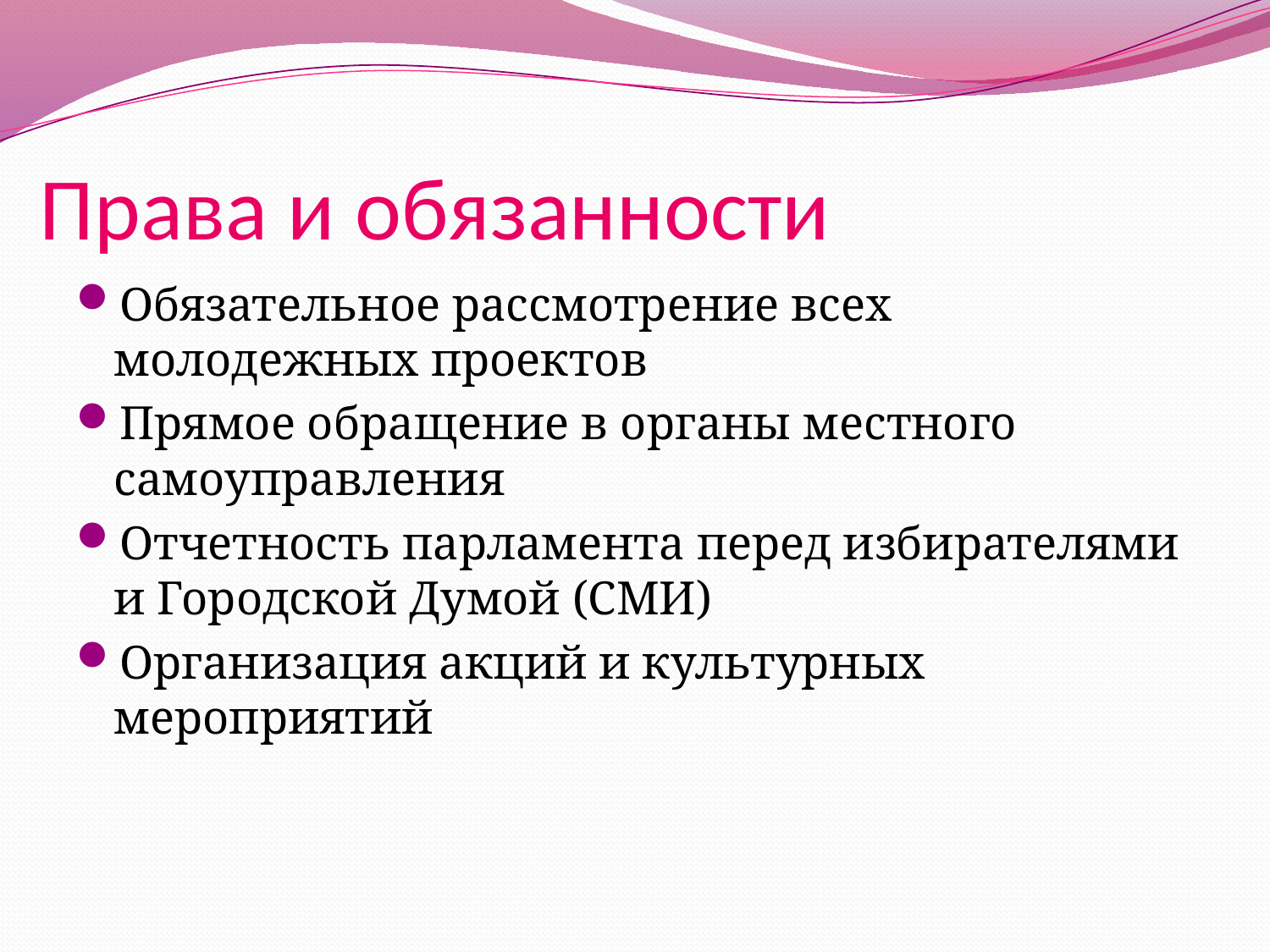

# Права и обязанности
Обязательное рассмотрение всех молодежных проектов
Прямое обращение в органы местного самоуправления
Отчетность парламента перед избирателями и Городской Думой (СМИ)
Организация акций и культурных мероприятий